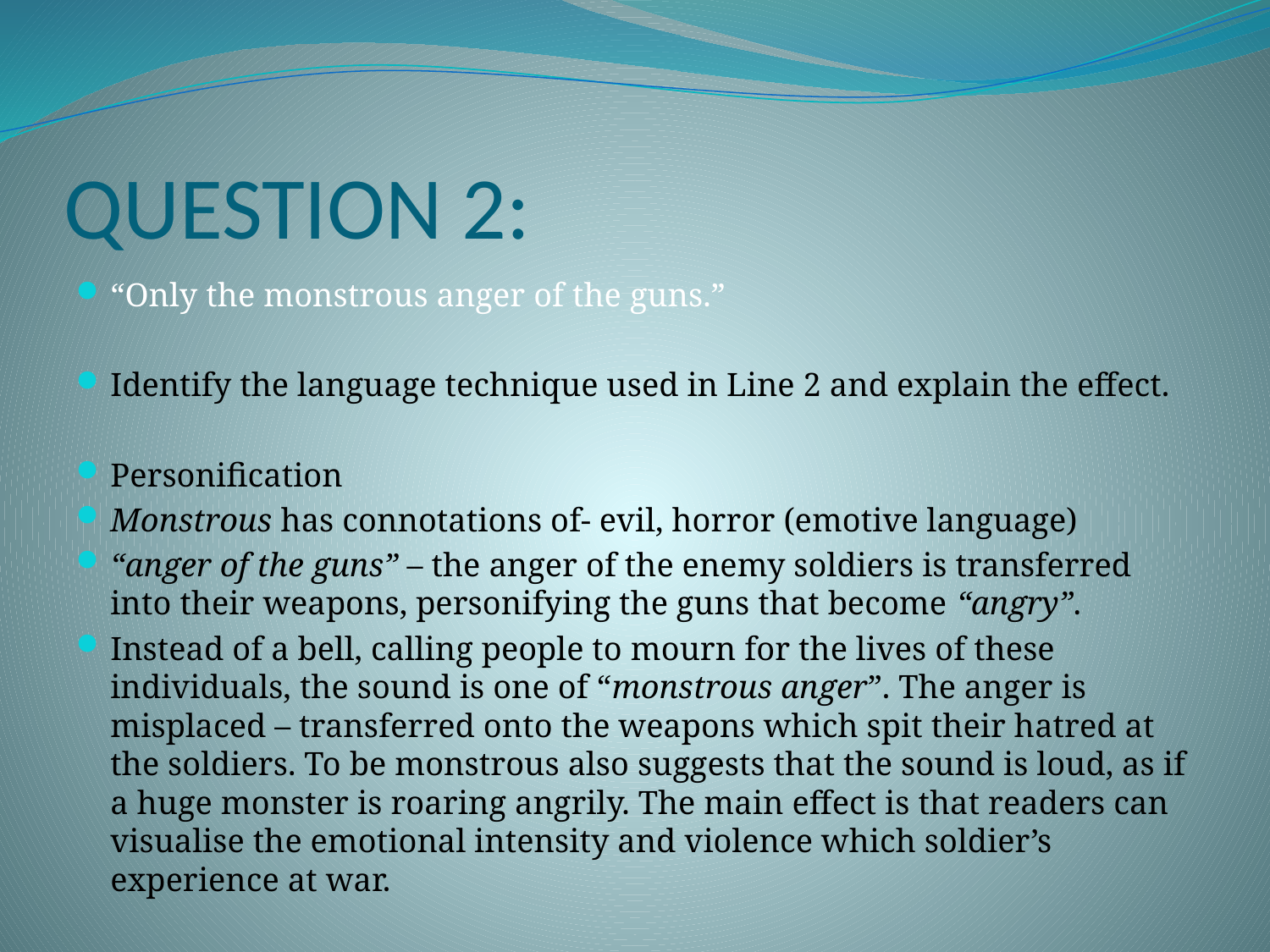

# QUESTION 2:
“Only the monstrous anger of the guns.”

Identify the language technique used in Line 2 and explain the effect.

Personification
Monstrous has connotations of- evil, horror (emotive language)
“anger of the guns” – the anger of the enemy soldiers is transferred into their weapons, personifying the guns that become “angry”.
Instead of a bell, calling people to mourn for the lives of these individuals, the sound is one of “monstrous anger”. The anger is misplaced – transferred onto the weapons which spit their hatred at the soldiers. To be monstrous also suggests that the sound is loud, as if a huge monster is roaring angrily. The main effect is that readers can visualise the emotional intensity and violence which soldier’s experience at war.